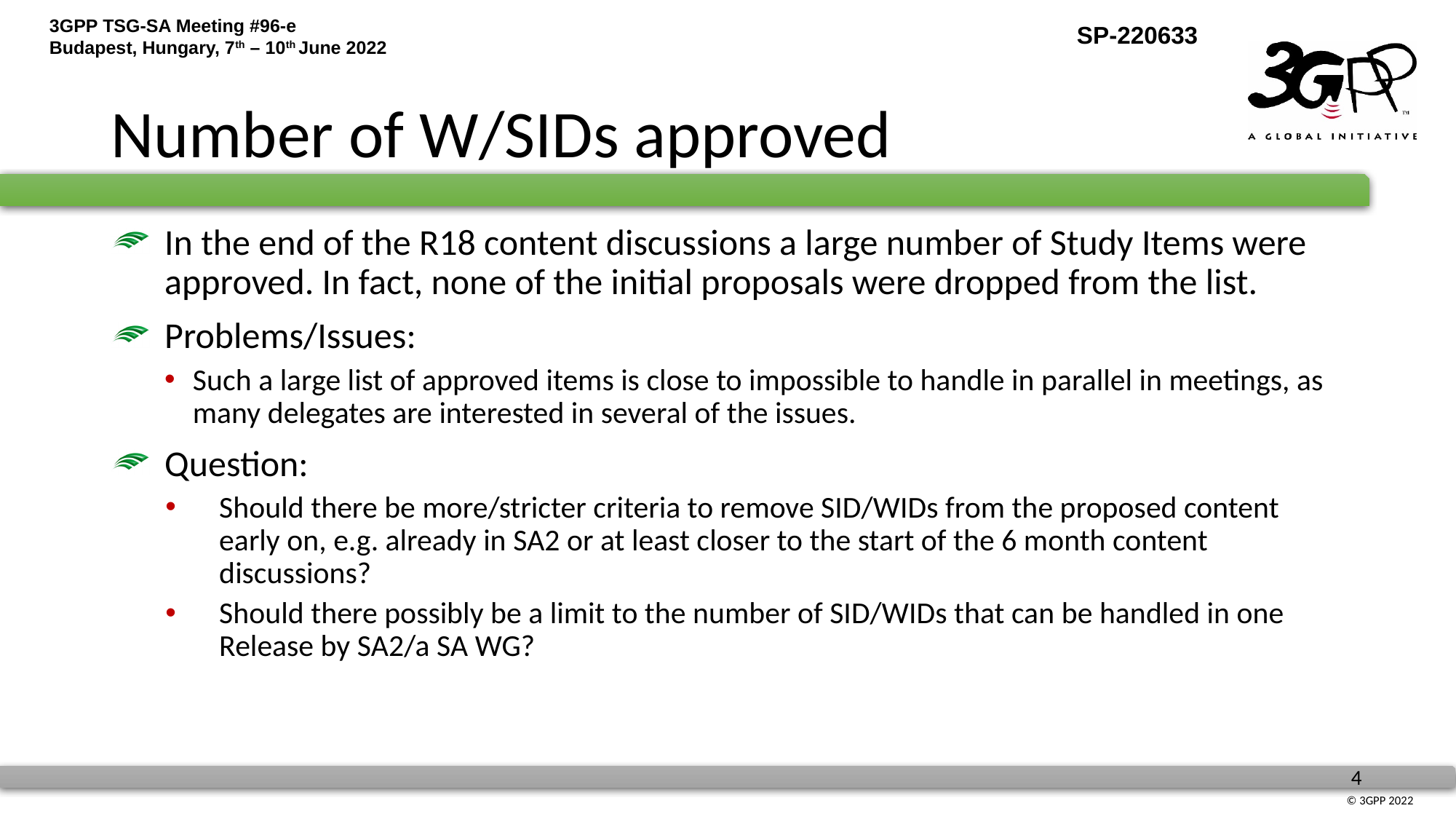

# Number of W/SIDs approved
In the end of the R18 content discussions a large number of Study Items were approved. In fact, none of the initial proposals were dropped from the list.
Problems/Issues:
Such a large list of approved items is close to impossible to handle in parallel in meetings, as many delegates are interested in several of the issues.
Question:
Should there be more/stricter criteria to remove SID/WIDs from the proposed content early on, e.g. already in SA2 or at least closer to the start of the 6 month content discussions?
Should there possibly be a limit to the number of SID/WIDs that can be handled in one Release by SA2/a SA WG?